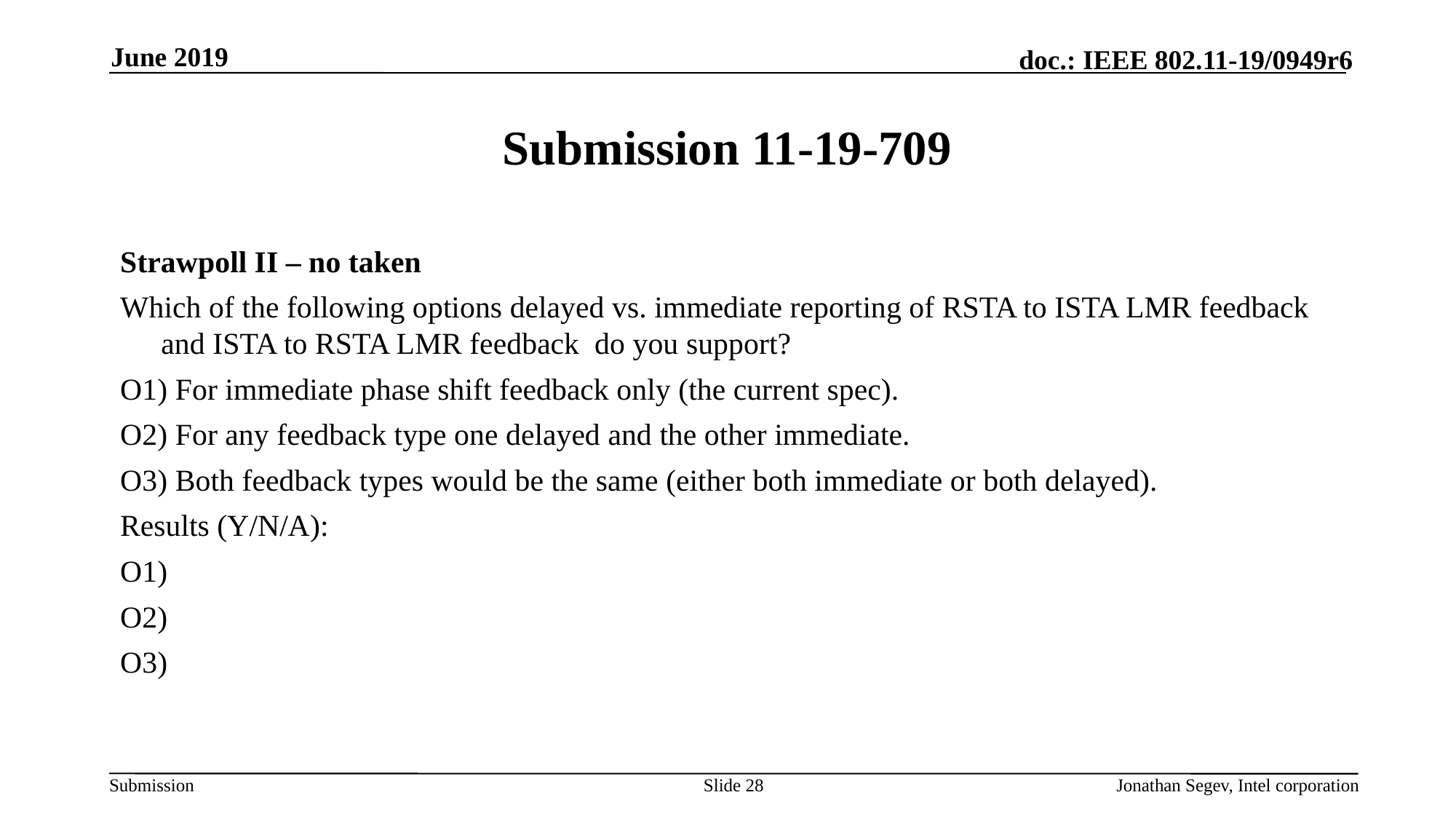

June 2019
# Submission 11-19-709
Strawpoll II – no taken
Which of the following options delayed vs. immediate reporting of RSTA to ISTA LMR feedback and ISTA to RSTA LMR feedback  do you support?
O1) For immediate phase shift feedback only (the current spec).
O2) For any feedback type one delayed and the other immediate.
O3) Both feedback types would be the same (either both immediate or both delayed).
Results (Y/N/A):
O1)
O2)
O3)
Slide 28
Jonathan Segev, Intel corporation